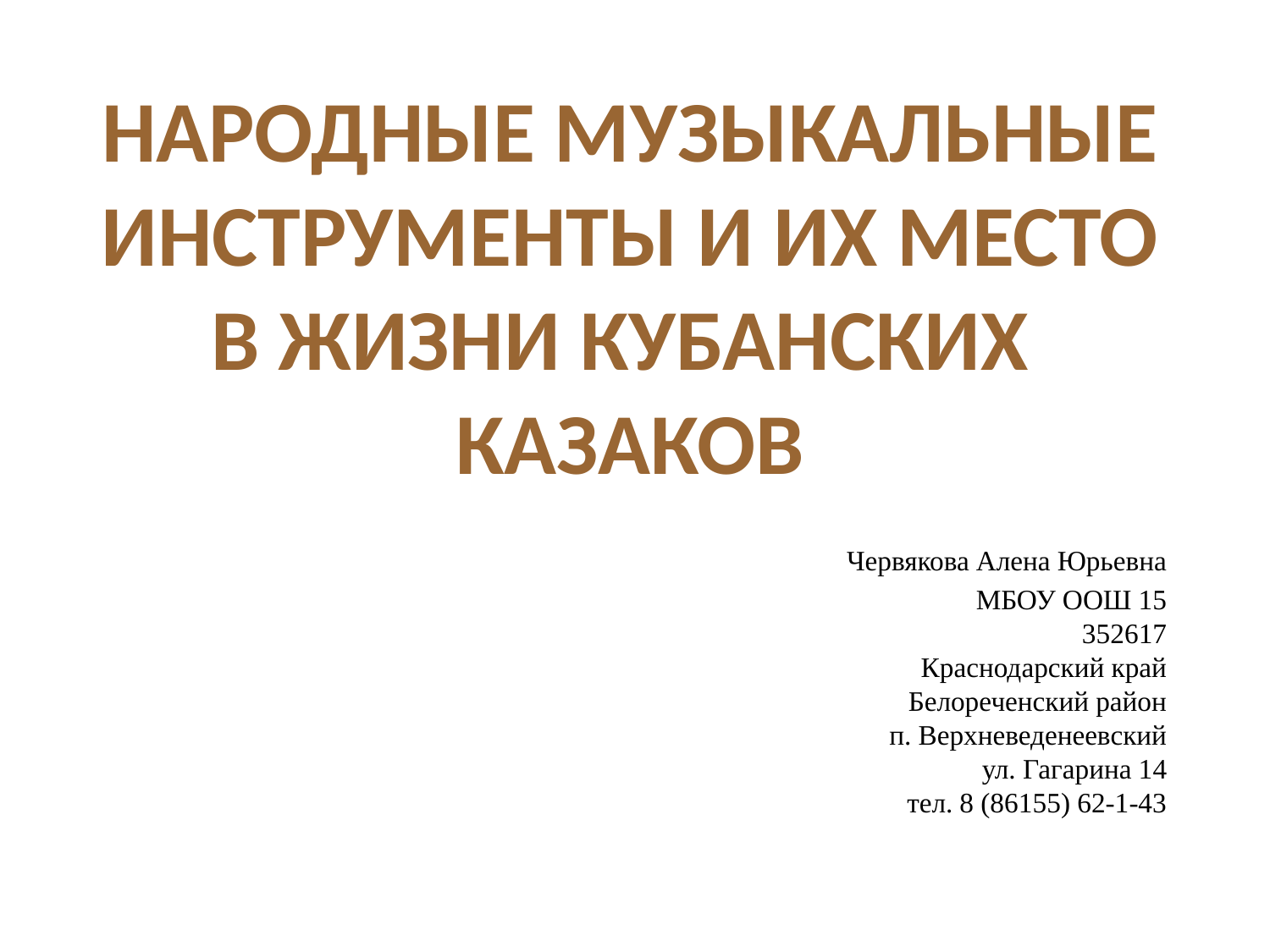

# Народные музыкальные инструменты и их место в жизни кубанских  казаков
Червякова Алена Юрьевна
МБОУ ООШ 15
352617
Краснодарский край
Белореченский район
п. Верхневеденеевский
ул. Гагарина 14
тел. 8 (86155) 62-1-43